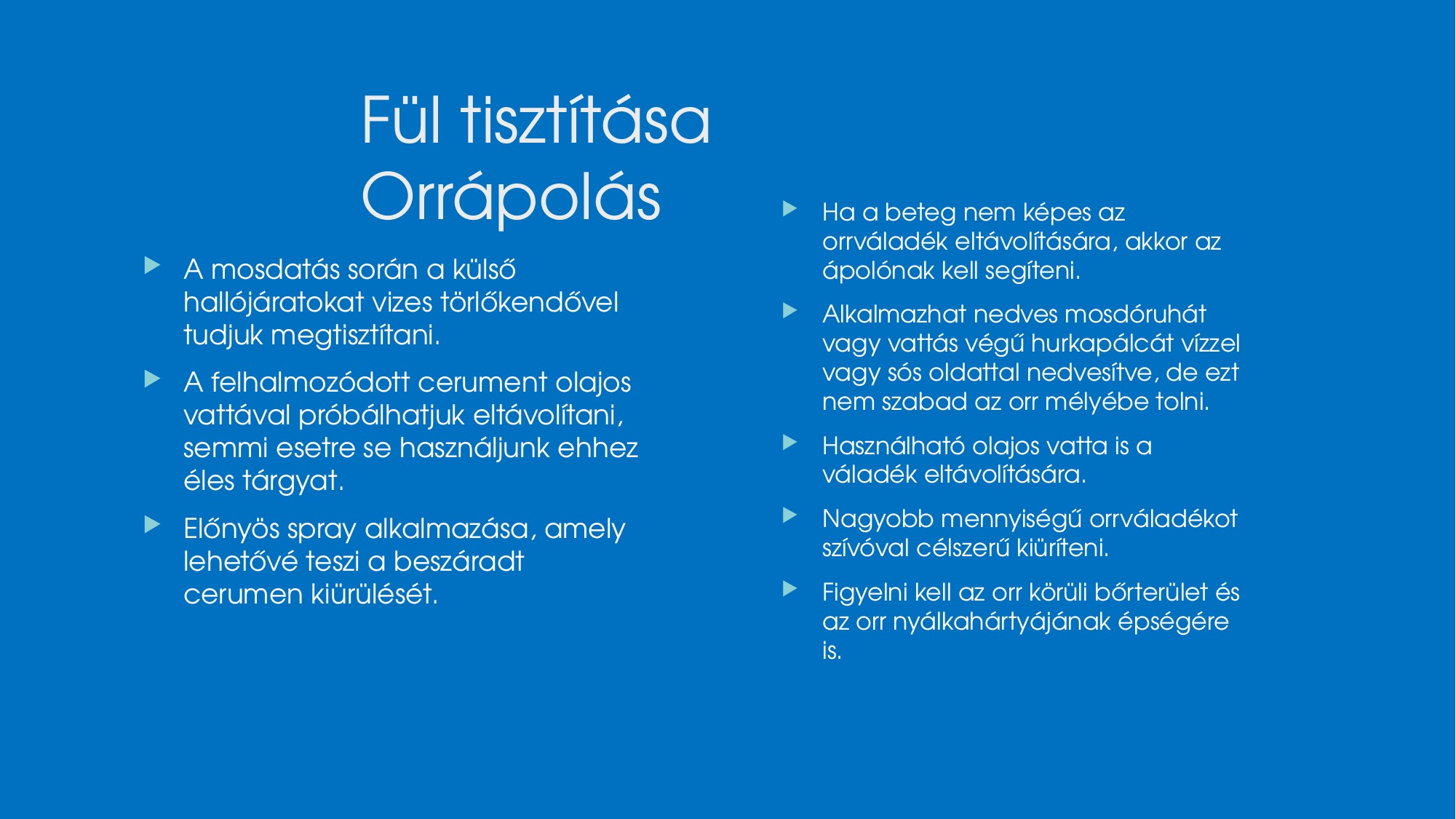

# Fül tisztítása                   Orrápolás
Ha a beteg nem képes az orrváladék eltávolítására, akkor az ápolónak kell segíteni.
Alkalmazhat nedves mosdóruhát vagy vattás végű hurkapálcát vízzel vagy sós oldattal nedvesítve, de ezt nem szabad az orr mélyébe tolni.
Használható olajos vatta is a váladék eltávolítására.
Nagyobb mennyiségű orrváladékot szívóval célszerű kiüríteni.
Figyelni kell az orr körüli bőrterület és az orr nyálkahártyájának épségére is.
A mosdatás során a külső hallójáratokat vizes törlőkendővel tudjuk megtisztítani.
A felhalmozódott cerument olajos vattával próbálhatjuk eltávolítani, semmi esetre se használjunk ehhez éles tárgyat.
Előnyös spray alkalmazása, amely lehetővé teszi a beszáradt cerumen kiürülését.